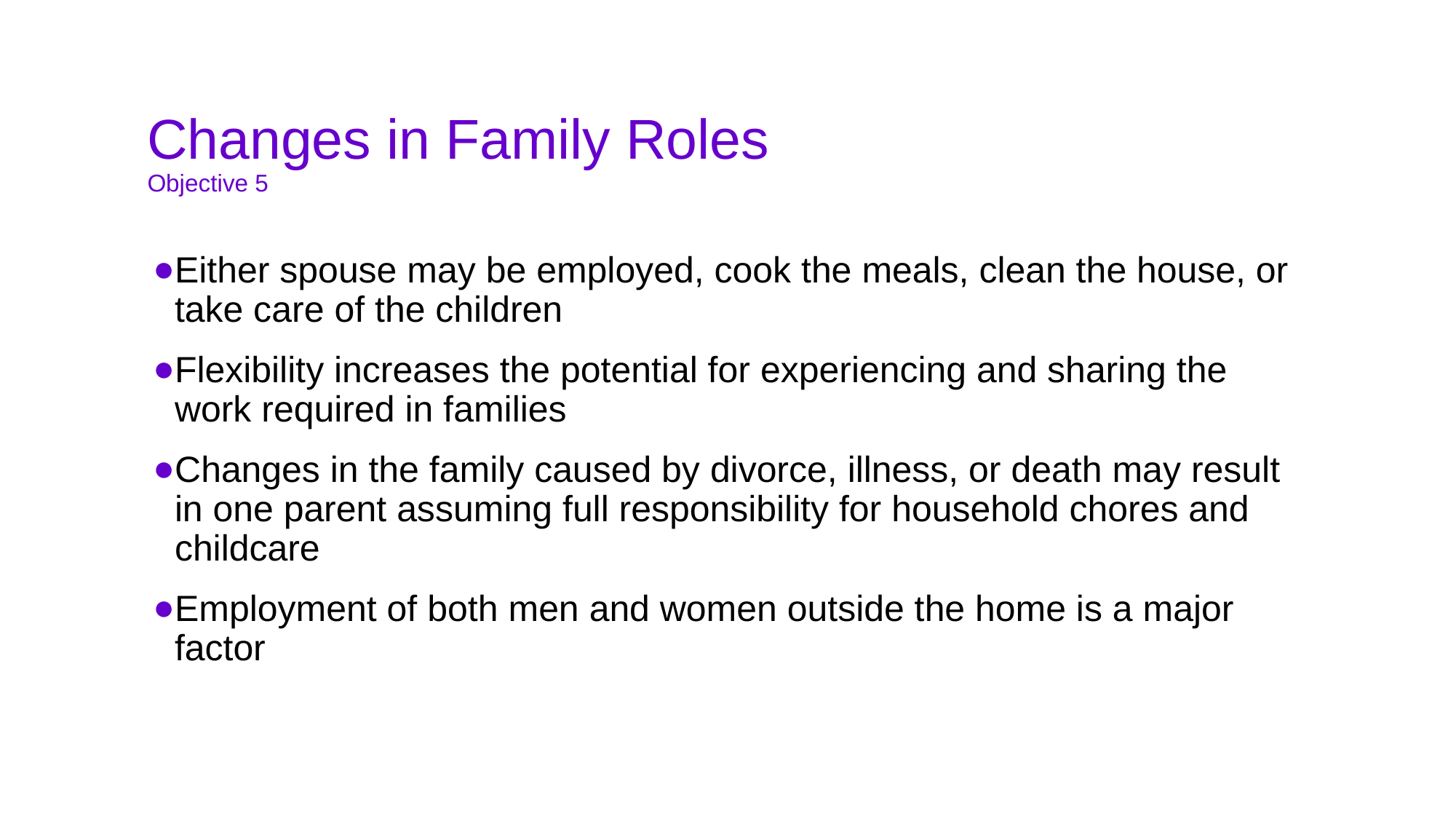

# Changes in Family Roles Objective 5
Either spouse may be employed, cook the meals, clean the house, or take care of the children
Flexibility increases the potential for experiencing and sharing the work required in families
Changes in the family caused by divorce, illness, or death may result in one parent assuming full responsibility for household chores and childcare
Employment of both men and women outside the home is a major factor